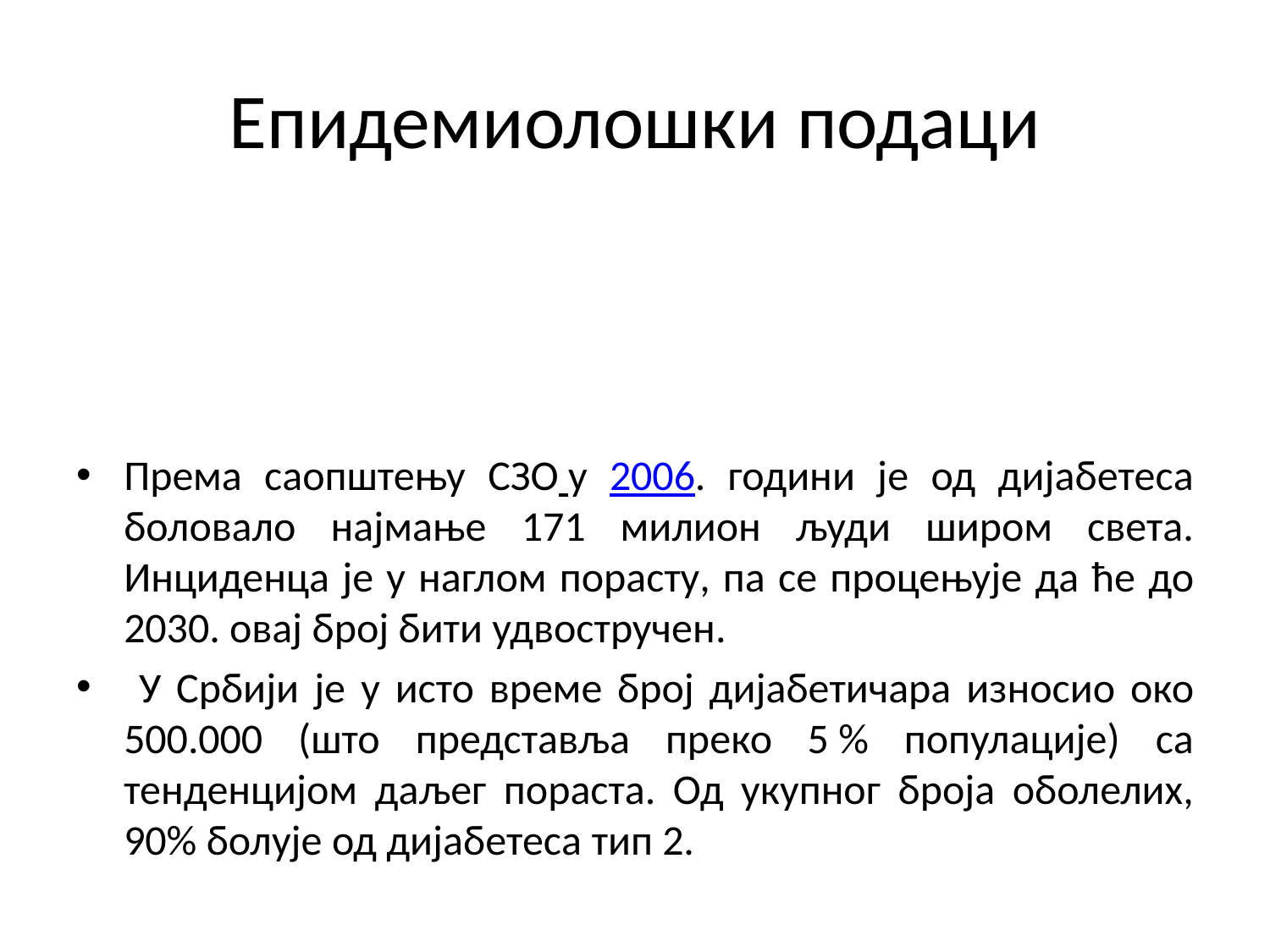

# Епидемиолошки подаци
Шећерна болест је присутна свуда у свету, а посебно је изражена у развијеним земљама. Ипак, највећи пораст броја оболелих се очекује у Азији и Африци.
Цена лечења у Америци је 98 милијарди долара годишње
Према саопштењу СЗО у 2006. години је од дијабетеса боловало најмање 171 милион људи широм света. Инциденца је у наглом порасту, па се процењује да ће до 2030. овај број бити удвостручен.
 У Србији је у исто време број дијабетичара износио око 500.000 (што представља преко 5 % популације) са тенденцијом даљег пораста. Од укупног броја оболелих, 90% болује од дијабетеса тип 2.